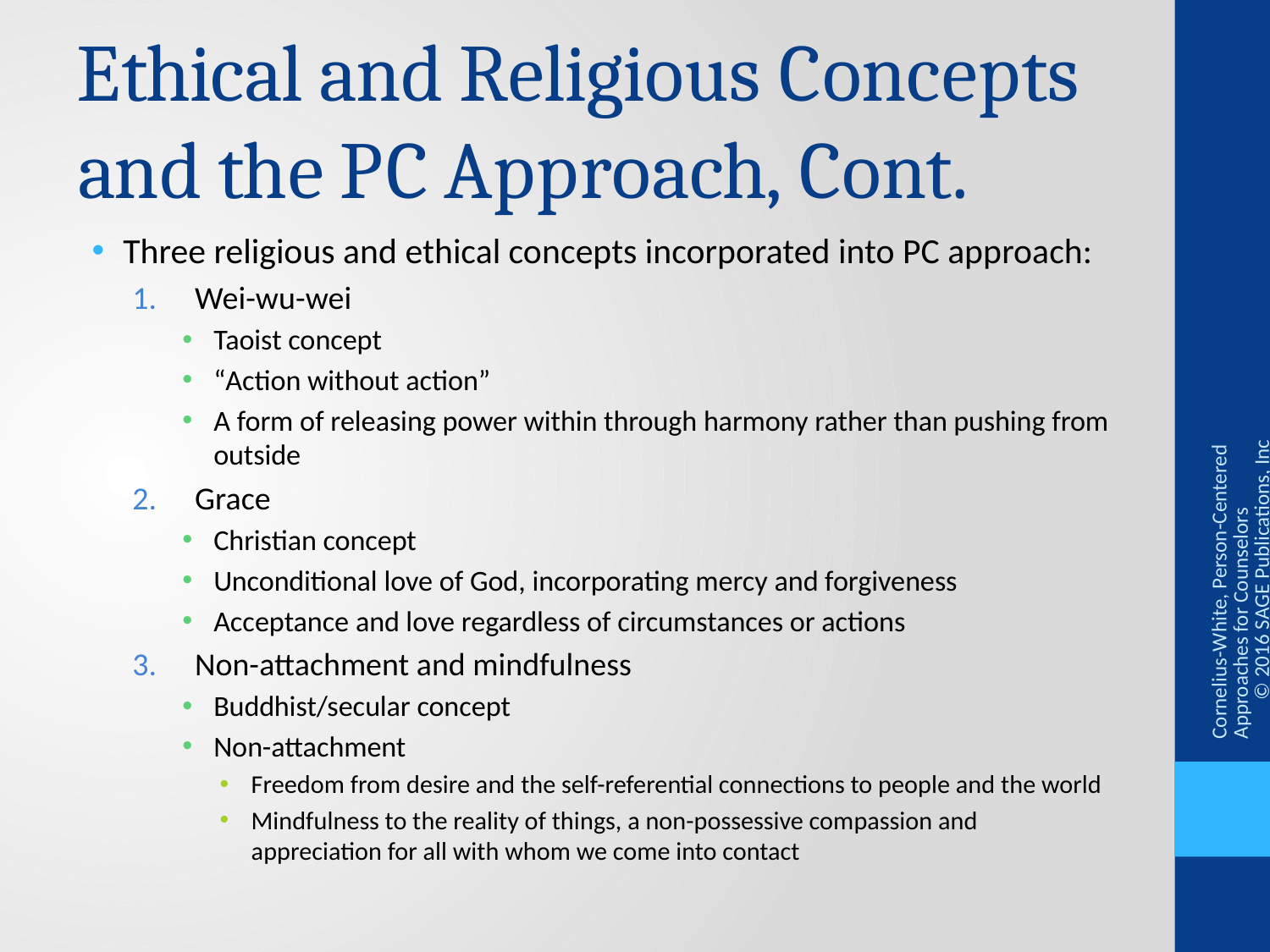

# Ethical and Religious Concepts and the PC Approach, Cont.
Three religious and ethical concepts incorporated into PC approach:
Wei-wu-wei
Taoist concept
“Action without action”
A form of releasing power within through harmony rather than pushing from outside
Grace
Christian concept
Unconditional love of God, incorporating mercy and forgiveness
Acceptance and love regardless of circumstances or actions
Non-attachment and mindfulness
Buddhist/secular concept
Non-attachment
Freedom from desire and the self-referential connections to people and the world
Mindfulness to the reality of things, a non-possessive compassion and appreciation for all with whom we come into contact

Cornelius-White, Person-Centered Approaches for Counselors                      © 2016 SAGE Publications, Inc.